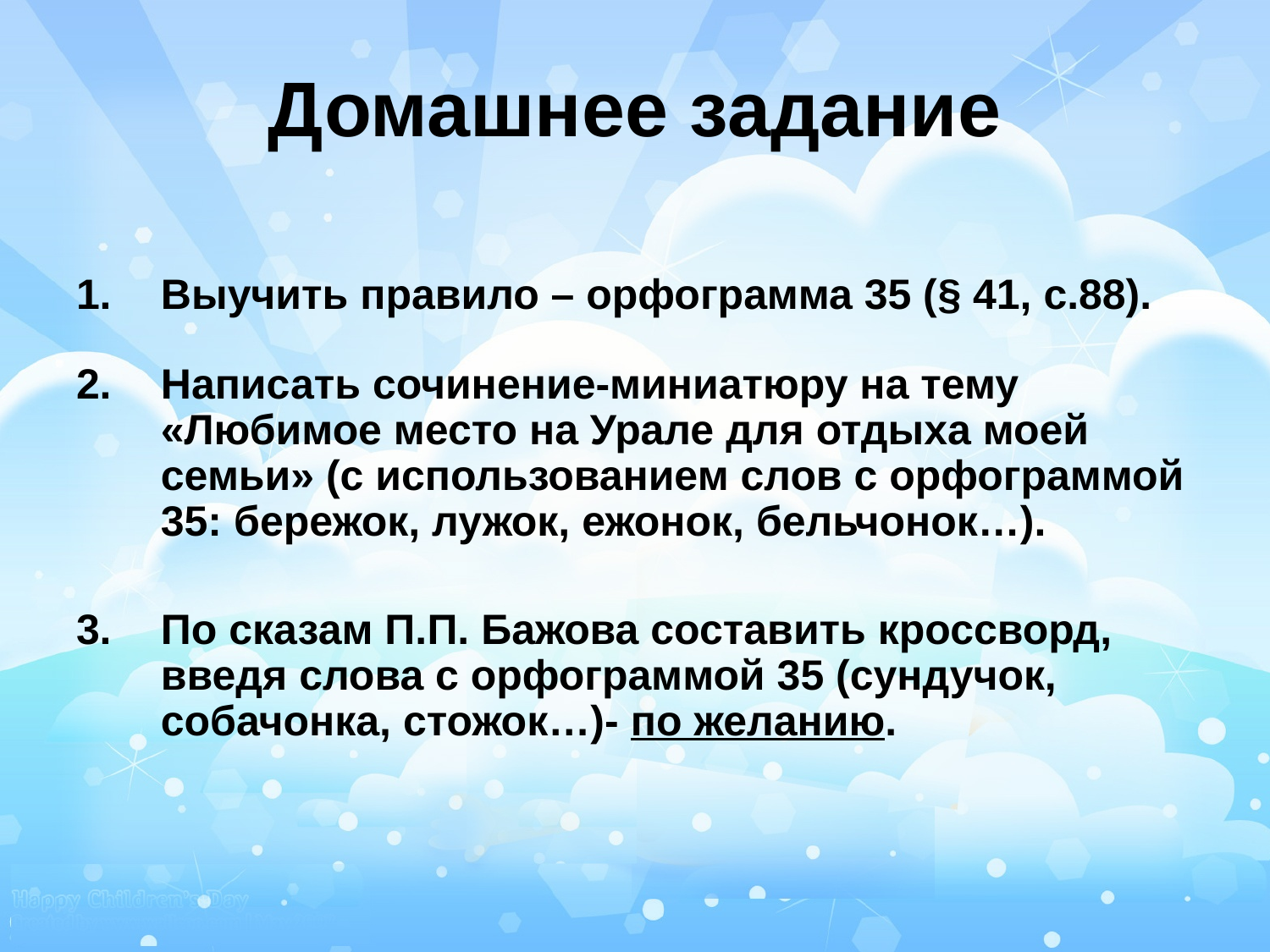

# Домашнее задание
Выучить правило – орфограмма 35 (§ 41, с.88).

Написать сочинение-миниатюру на тему  «Любимое место на Урале для отдыха моей семьи» (с использованием слов с орфограммой 35: бережок, лужок, ежонок, бельчонок…).

По сказам П.П. Бажова составить кроссворд,    введя слова с орфограммой 35 (сундучок, собачонка, стожок…)- по желанию.